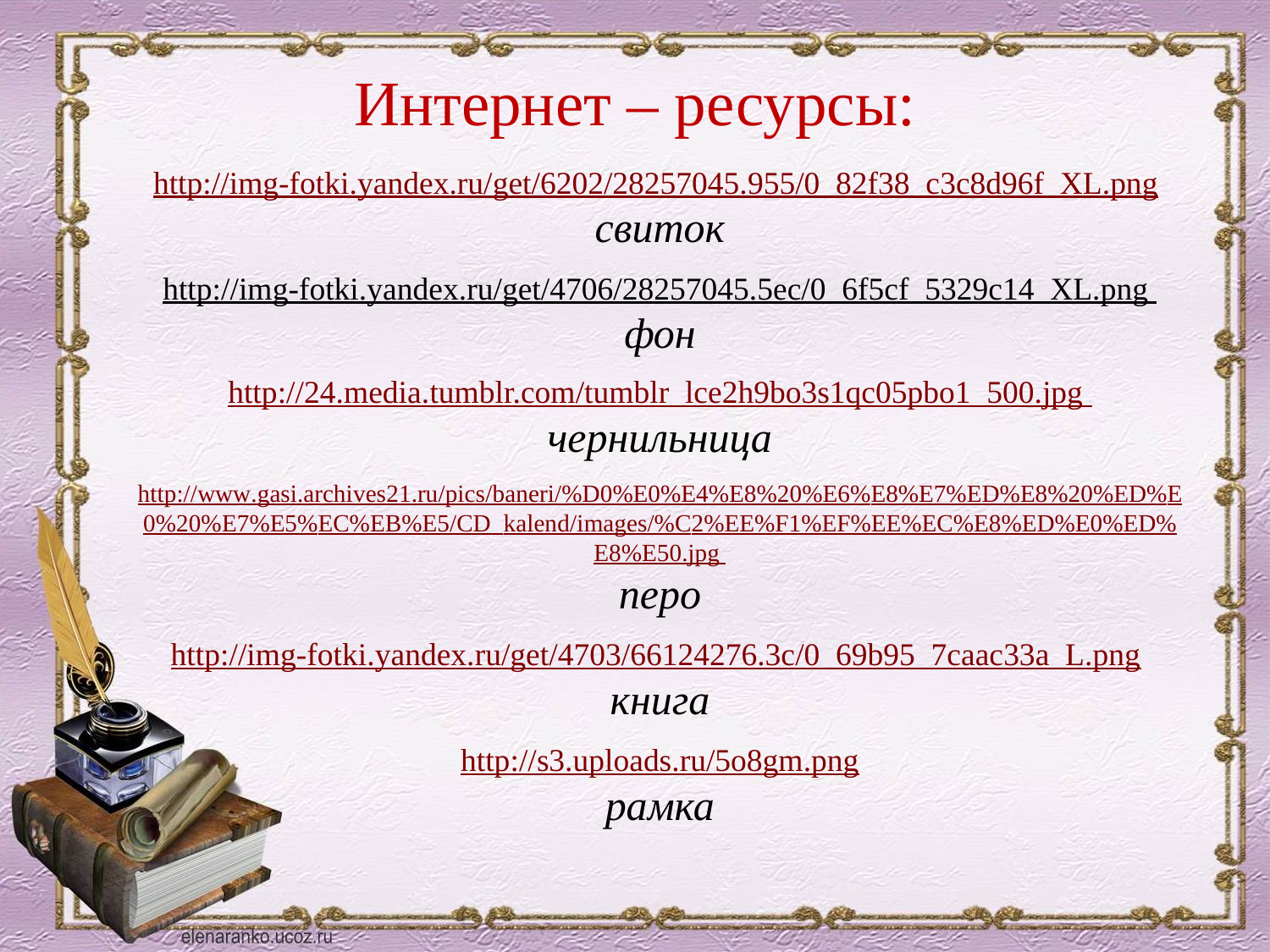

Интернет – ресурсы:
http://img-fotki.yandex.ru/get/6202/28257045.955/0_82f38_c3c8d96f_XL.png  свиток

http://img-fotki.yandex.ru/get/4706/28257045.5ec/0_6f5cf_5329c14_XL.png
фон

http://24.media.tumblr.com/tumblr_lce2h9bo3s1qc05pbo1_500.jpg
чернильница

http://www.gasi.archives21.ru/pics/baneri/%D0%E0%E4%E8%20%E6%E8%E7%ED%E8%20%ED%E0%20%E7%E5%EC%EB%E5/CD_kalend/images/%C2%EE%F1%EF%EE%EC%E8%ED%E0%ED%E8%E50.jpg
перо

http://img-fotki.yandex.ru/get/4703/66124276.3c/0_69b95_7caac33a_L.png  книга

http://s3.uploads.ru/5o8gm.png
рамка